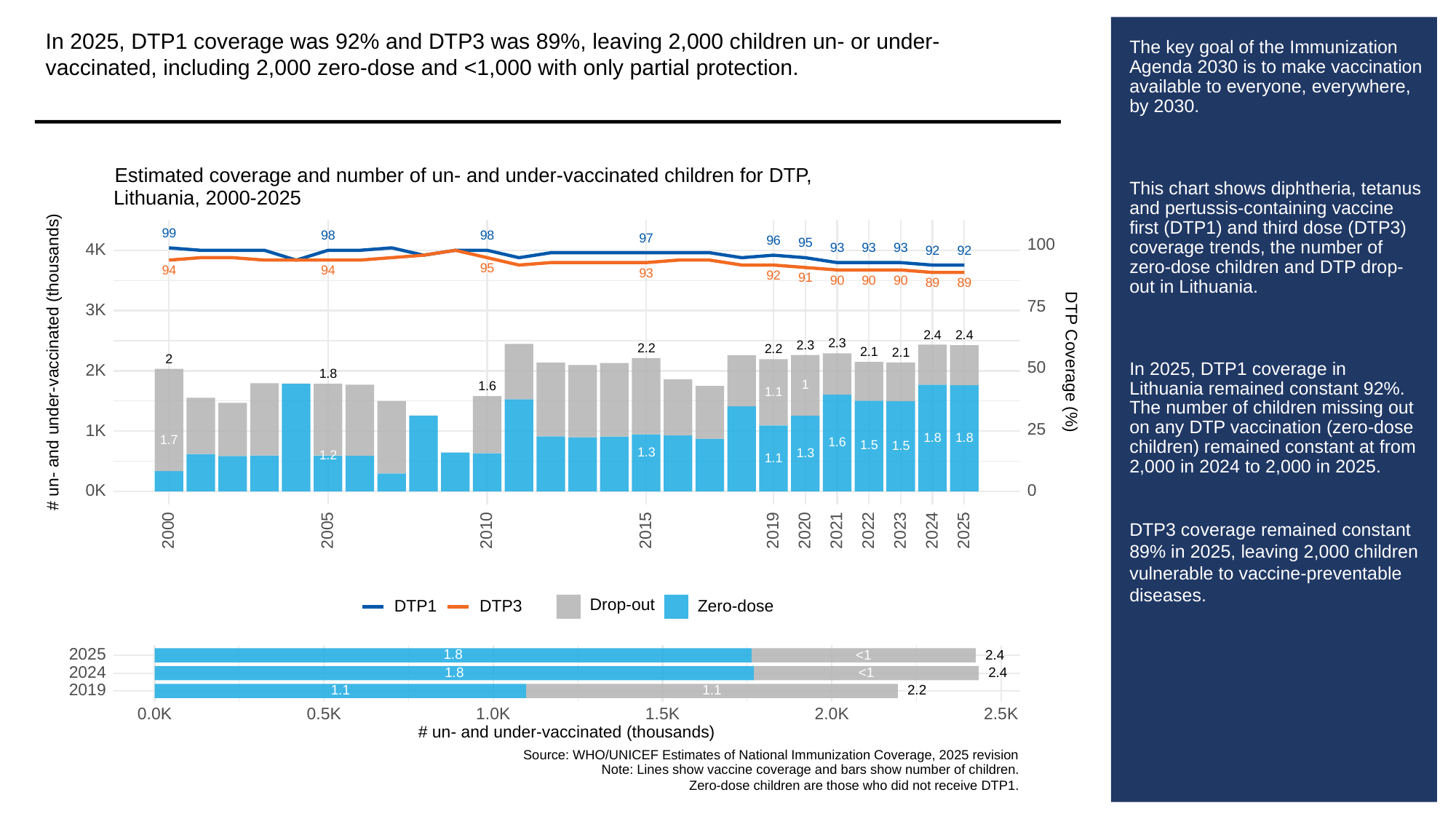

In 2025, DTP1 coverage was 92% and DTP3 was 89%, leaving 2,000 children un- or under-vaccinated, including 2,000 zero-dose and <1,000 with only partial protection.
# The key goal of the Immunization Agenda 2030 is to make vaccination available to everyone, everywhere, by 2030.

This chart shows diphtheria, tetanus and pertussis-containing vaccine first (DTP1) and third dose (DTP3) coverage trends, the number of zero-dose children and DTP drop-out in Lithuania.

In 2025, DTP1 coverage in Lithuania remained constant 92%. The number of children missing out on any DTP vaccination (zero-dose children) remained constant at from 2,000 in 2024 to 2,000 in 2025.

DTP3 coverage remained constant 89% in 2025, leaving 2,000 children vulnerable to vaccine-preventable diseases.

Estimated coverage and number of un- and under-vaccinated children for DTP,
Lithuania, 2000-2025

99
98
98
97
96
95
100
93
93
93
4K
92
92

95
94
94
93
92
91
90
90
90
89
89

75
3K

2.4
2.4
2.3

2.3

2.2

2.2

2.1
2.1

# un- and under-vaccinated (thousands)
DTP Coverage (%)
2

50

2K

1.8

1
1.6

1.1

25
1K

1.8
1.8

1.7

1.6

1.5
1.5
1.3
1.3
1.2

1.1

0K
0

2023
2000
2005
2010
2015
2019
2020
2021
2022
2024
2025

Drop-out
DTP3
Zero-dose
DTP1

2025
1.8
<1
2.4

2024
1.8
<1
2.4

2019
1.1
1.1
2.2

0.0K
0.5K
1.0K
1.5K
2.0K
2.5K
# un- and under-vaccinated (thousands)
Source: WHO/UNICEF Estimates of National Immunization Coverage, 2025 revision
Note: Lines show vaccine coverage and bars show number of children.
Zero-dose children are those who did not receive DTP1.